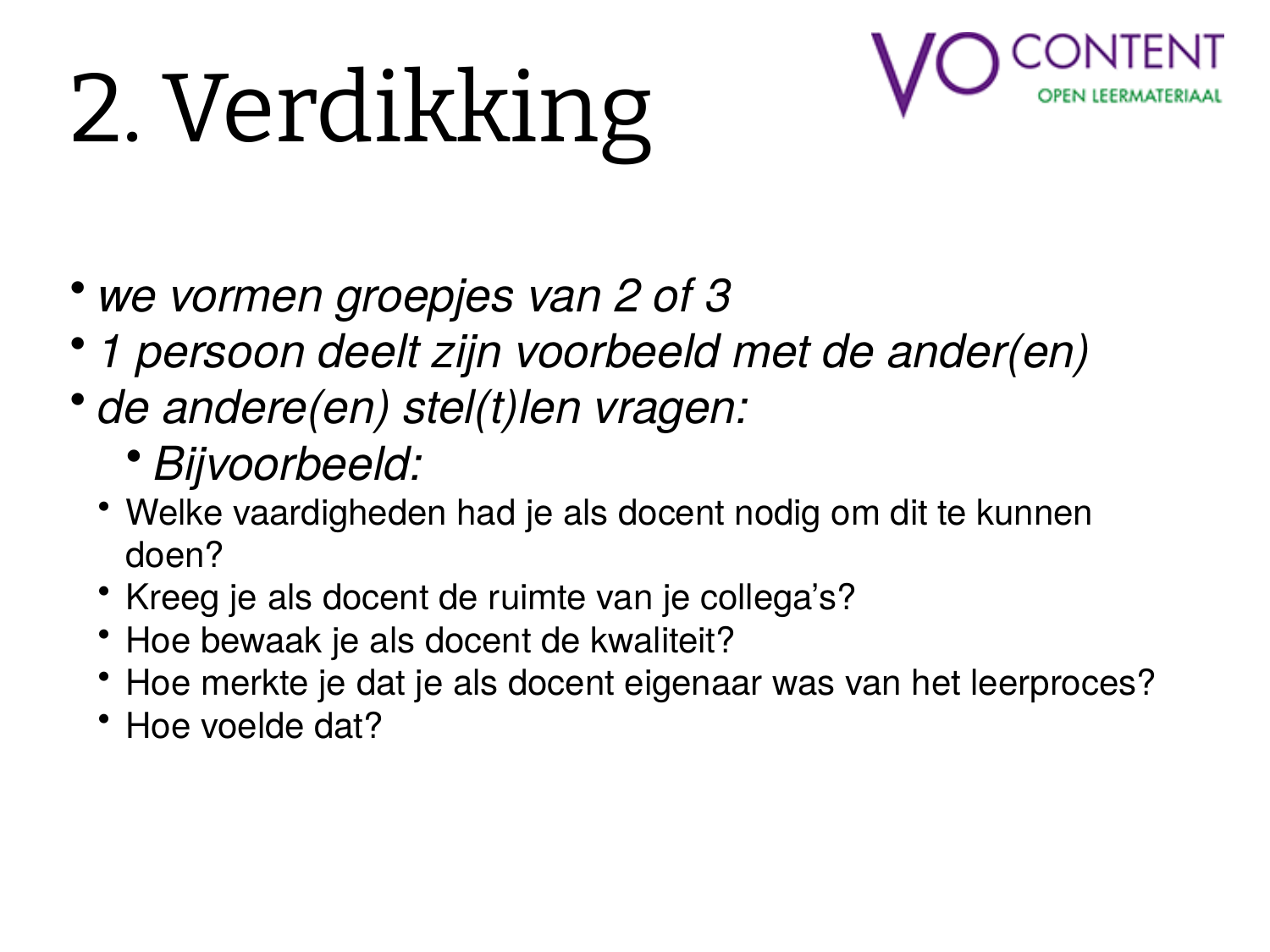

# 2. Verdikking

we vormen groepjes van 2 of 3
1 persoon deelt zijn voorbeeld met de ander(en)
de andere(en) stel(t)len vragen:
Bijvoorbeeld:
Welke vaardigheden had je als docent nodig om dit te kunnen doen?
Kreeg je als docent de ruimte van je collega’s?
Hoe bewaak je als docent de kwaliteit?
Hoe merkte je dat je als docent eigenaar was van het leerproces?
Hoe voelde dat?